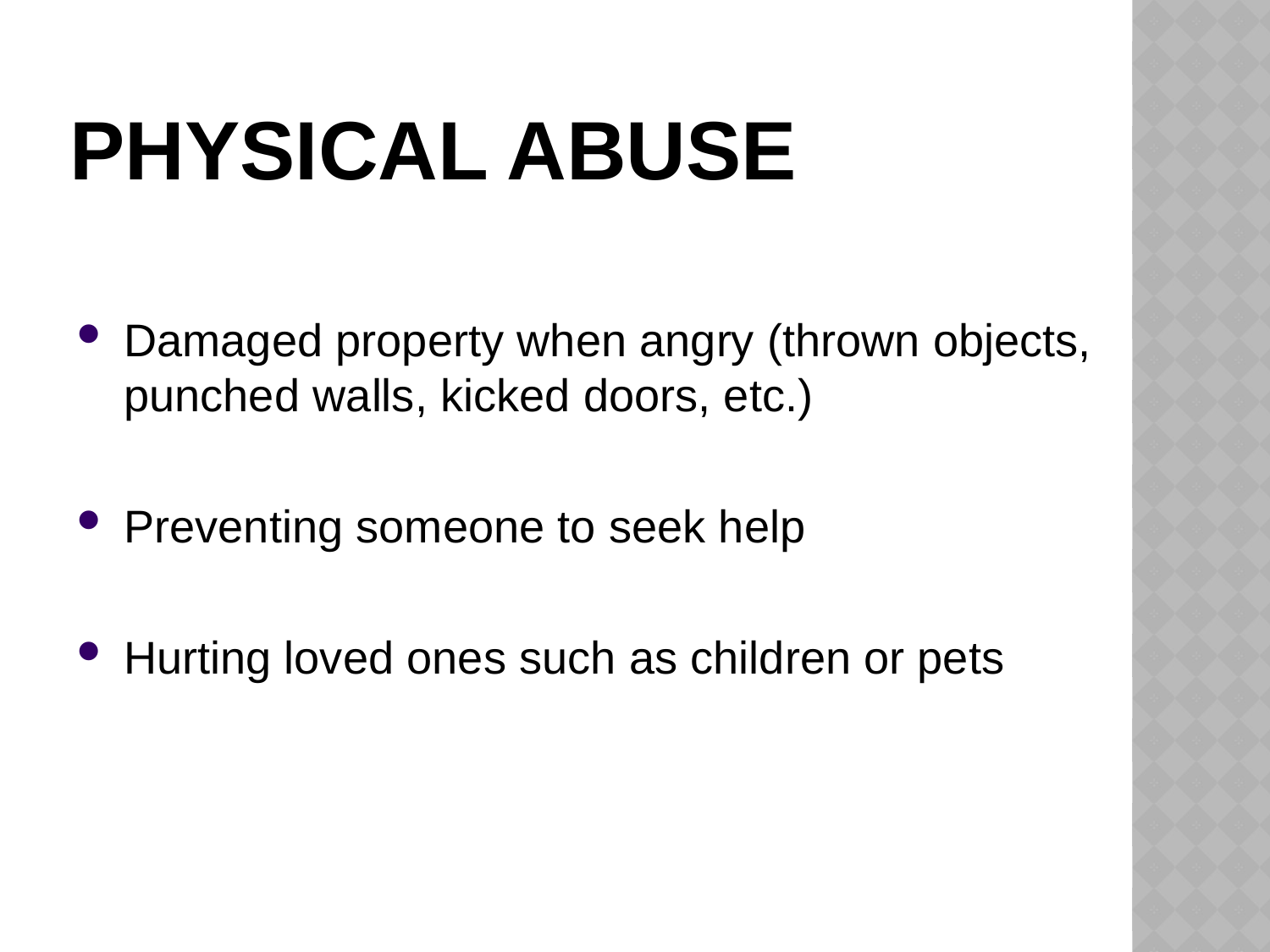

Physical Abuse

Damaged property when angry (thrown objects, punched walls, kicked doors, etc.)

Preventing someone to seek help

Hurting loved ones such as children or pets